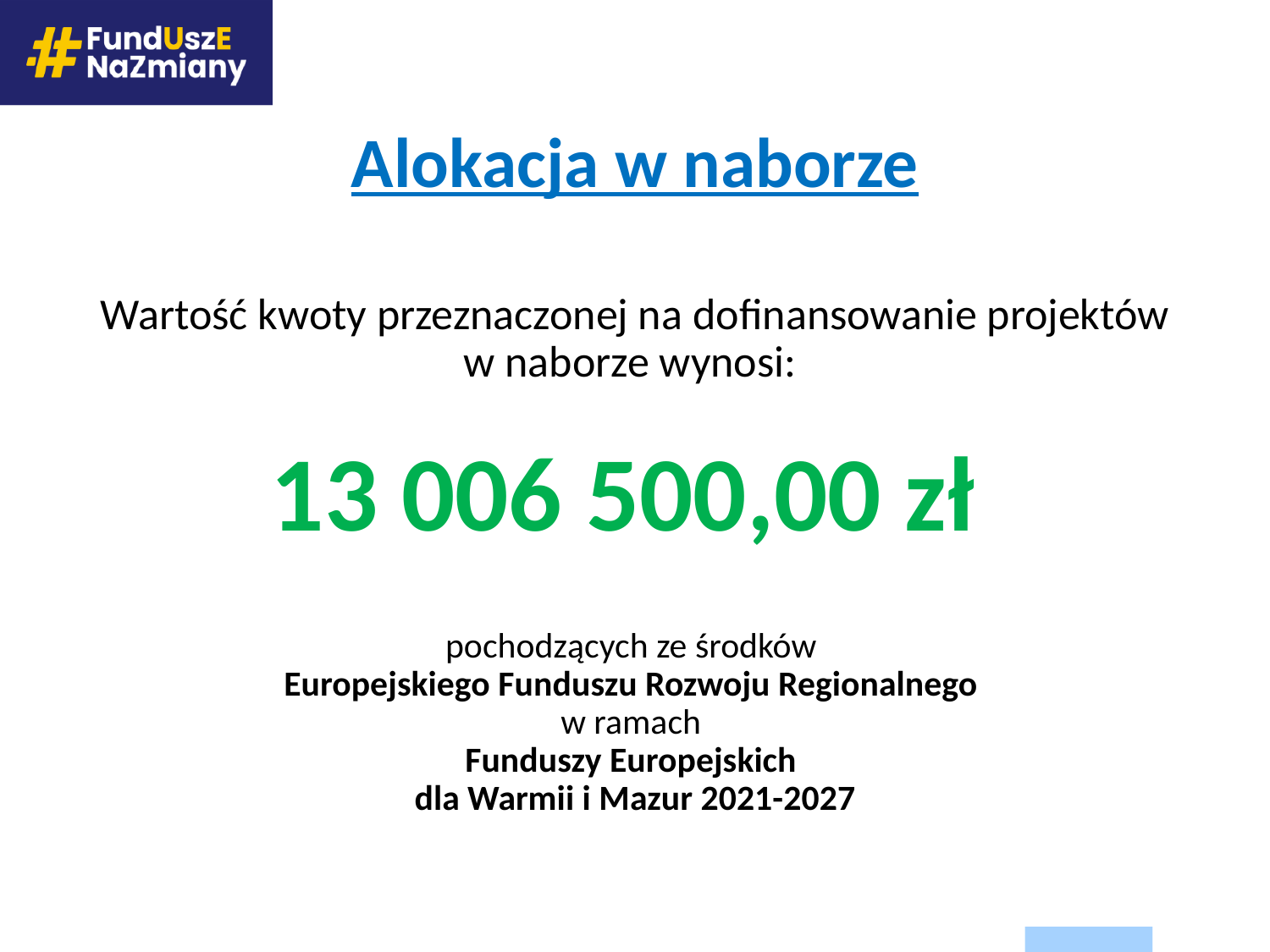

# Alokacja w naborze
Wartość kwoty przeznaczonej na dofinansowanie projektów w naborze wynosi:
13 006 500,00 zł

pochodzących ze środków
Europejskiego Funduszu Rozwoju Regionalnego
w ramach
Funduszy Europejskich
dla Warmii i Mazur 2021-2027